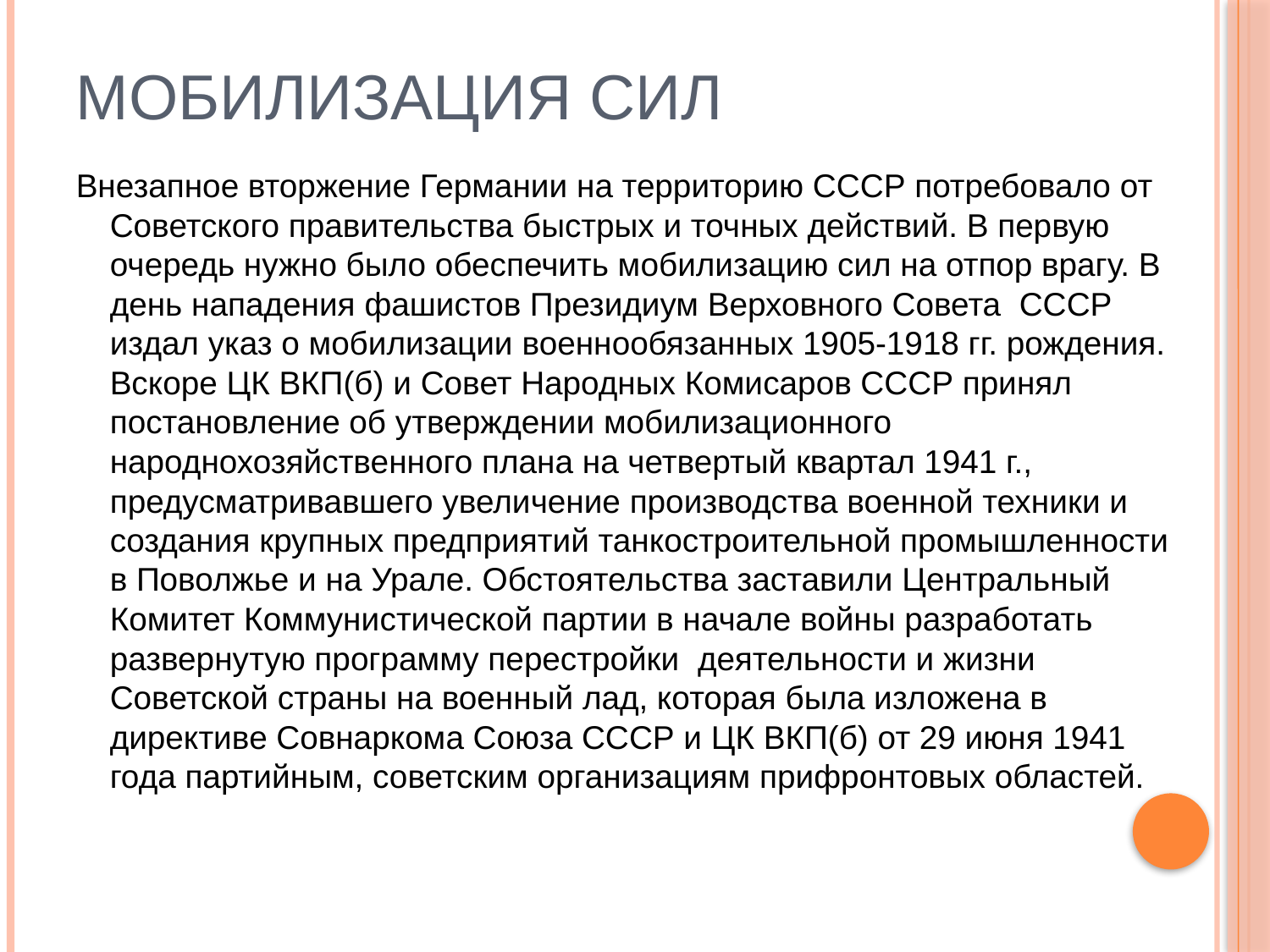

# Мобилизация сил
Внезапное вторжение Германии на территорию СССР потребовало от Советского правительства быстрых и точных действий. В первую очередь нужно было обеспечить мобилизацию сил на отпор врагу. В день нападения фашистов Президиум Верховного Совета  СССР издал указ о мобилизации военнообязанных 1905-1918 гг. рождения. Вскоре ЦК ВКП(б) и Совет Народных Комисаров СССР принял постановление об утверждении мобилизационного народнохозяйственного плана на четвертый квартал 1941 г., предусматривавшего увеличение производства военной техники и создания крупных предприятий танкостроительной промышленности в Поволжье и на Урале. Обстоятельства заставили Центральный Комитет Коммунистической партии в начале войны разработать развернутую программу перестройки  деятельности и жизни Советской страны на военный лад, которая была изложена в директиве Совнаркома Союза СССР и ЦК ВКП(б) от 29 июня 1941 года партийным, советским организациям прифронтовых областей.